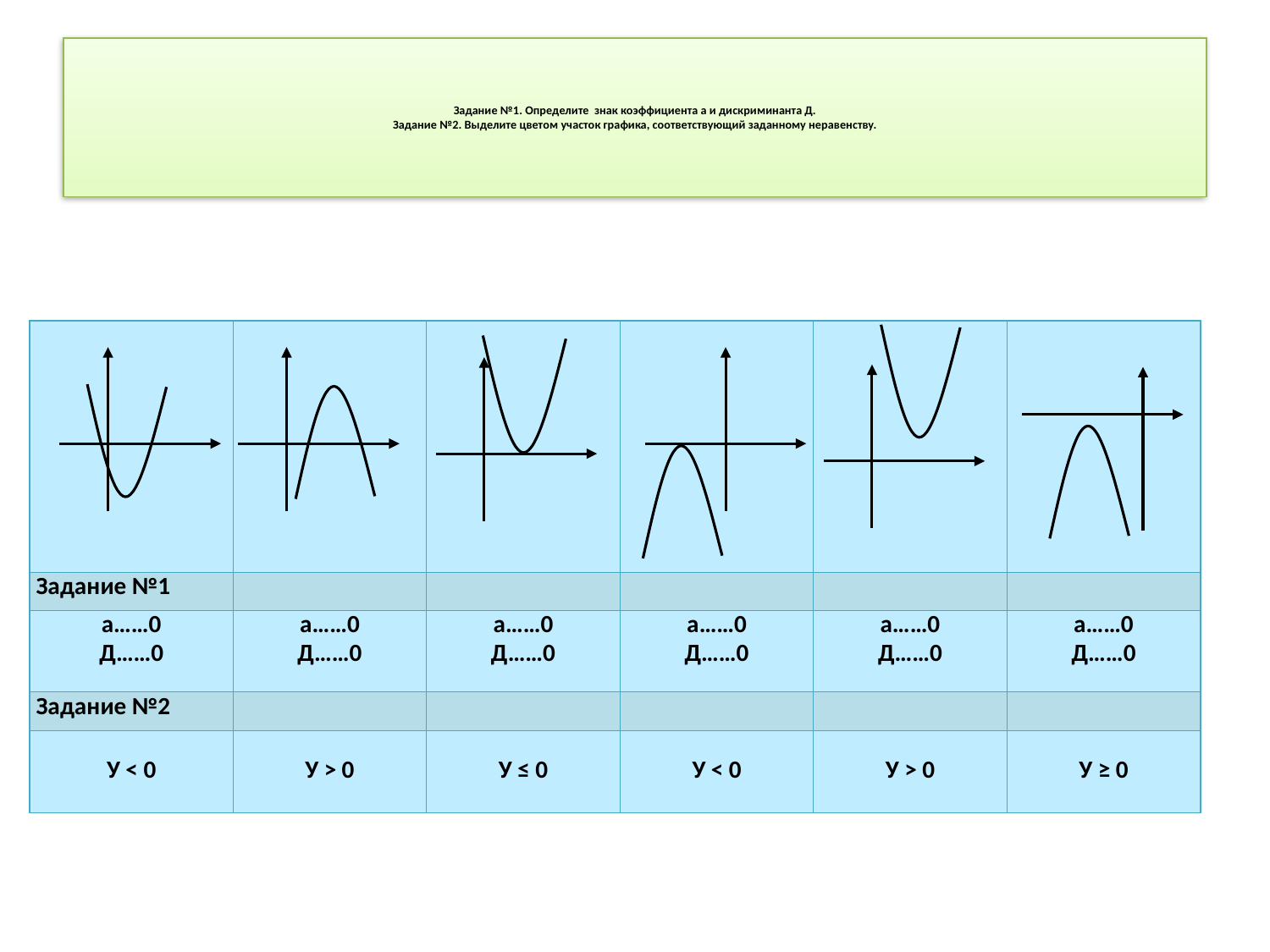

# Задание №1. Определите  знак коэффициента а и дискриминанта Д. Задание №2. Выделите цветом участок графика, соответствующий заданному неравенству.

|  |  |  |  |  |  |
| --- | --- | --- | --- | --- | --- |
| Задание №1 |  |  |  |  |  |
| а……0 Д……0 | а……0 Д……0 | а……0 Д……0 | а……0 Д……0 | а……0 Д……0 | а……0 Д……0 |
| Задание №2 |  |  |  |  |  |
| У < 0 | У > 0 | У ≤ 0 | У < 0 | У > 0 | У ≥ 0 |